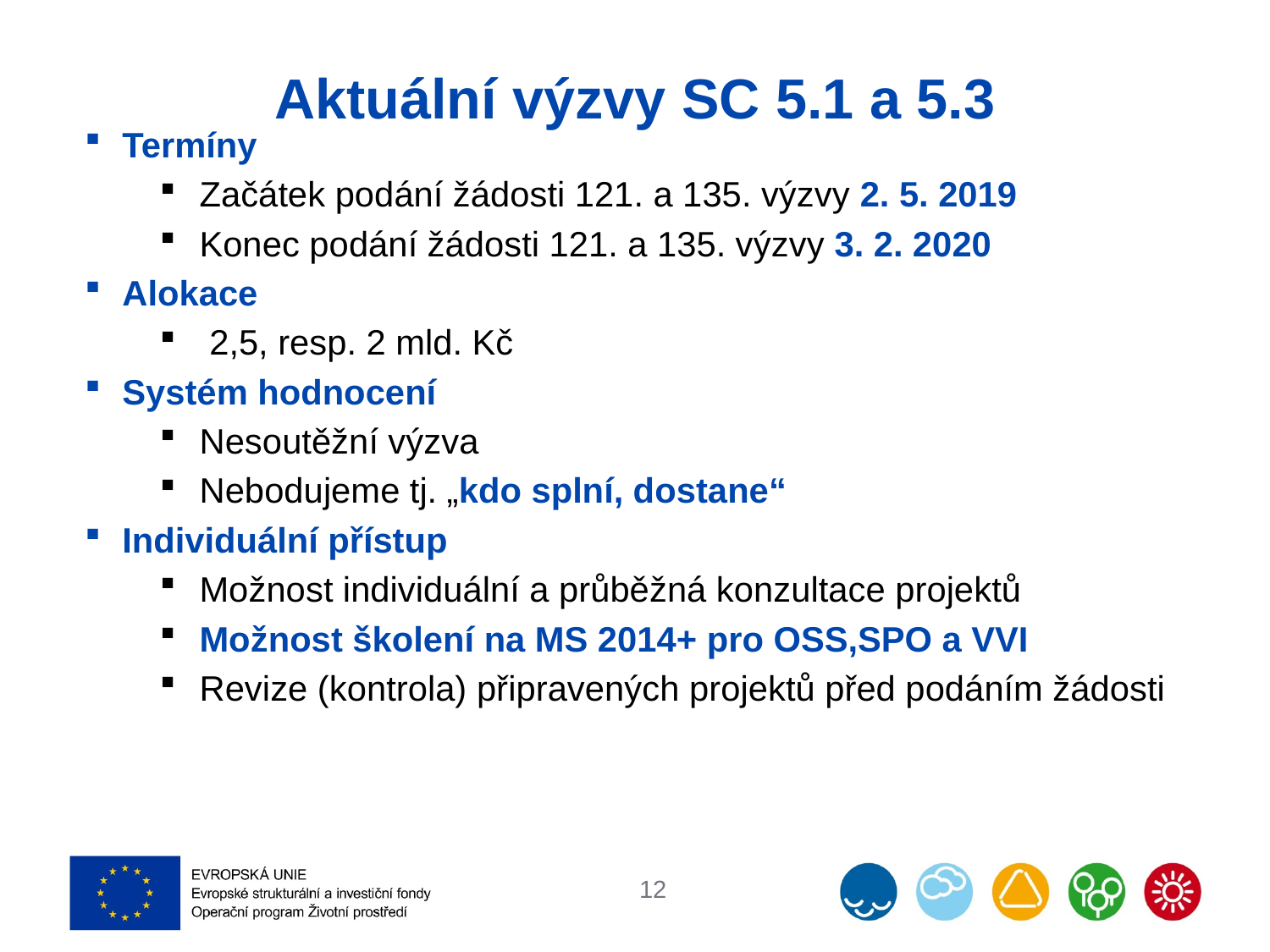

Aktuální výzvy SC 5.1 a 5.3
Termíny
Začátek podání žádosti 121. a 135. výzvy 2. 5. 2019
Konec podání žádosti 121. a 135. výzvy 3. 2. 2020
Alokace
 2,5, resp. 2 mld. Kč
Systém hodnocení
Nesoutěžní výzva
Nebodujeme tj. „kdo splní, dostane“
Individuální přístup
Možnost individuální a průběžná konzultace projektů
Možnost školení na MS 2014+ pro OSS,SPO a VVI
Revize (kontrola) připravených projektů před podáním žádosti

12